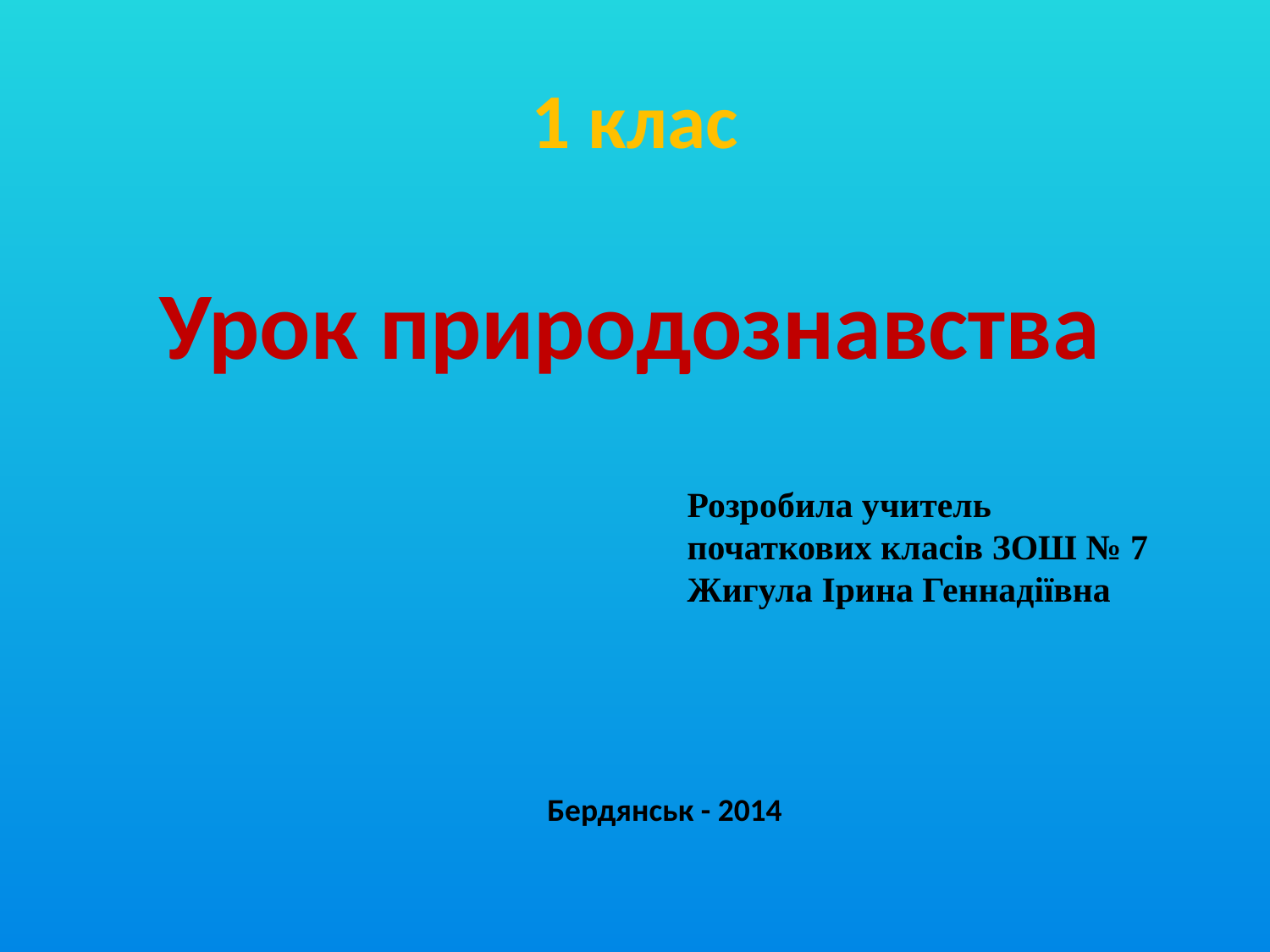

# 1 клас
Урок природознавства
Розробила учитель  початкових класів ЗОШ № 7
Жигула Ірина Геннадіївна

Бердянськ - 2014